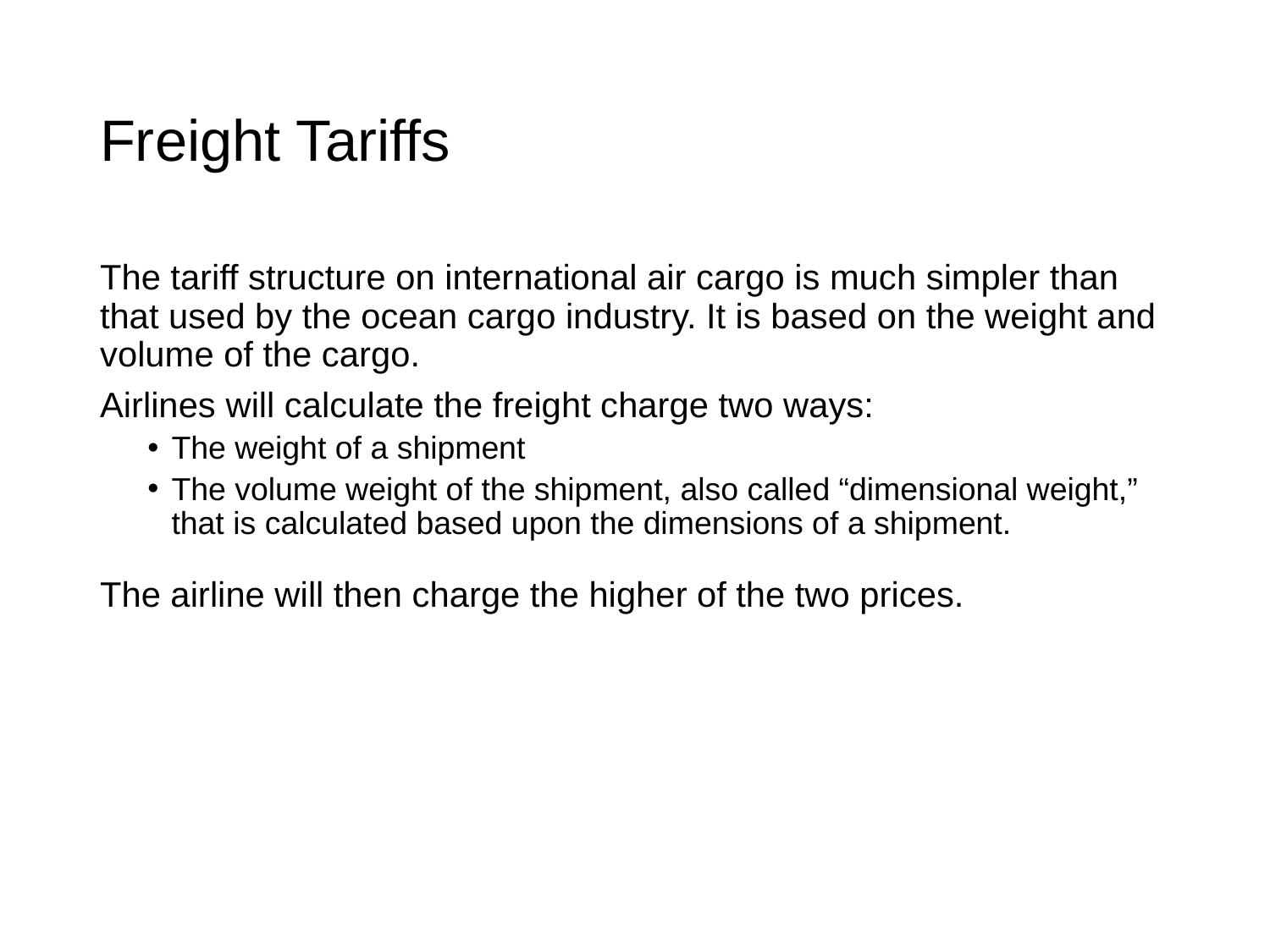

# Freight Tariffs
The tariff structure on international air cargo is much simpler than that used by the ocean cargo industry. It is based on the weight and volume of the cargo.
Airlines will calculate the freight charge two ways:
The weight of a shipment
The volume weight of the shipment, also called “dimensional weight,” that is calculated based upon the dimensions of a shipment.
The airline will then charge the higher of the two prices.